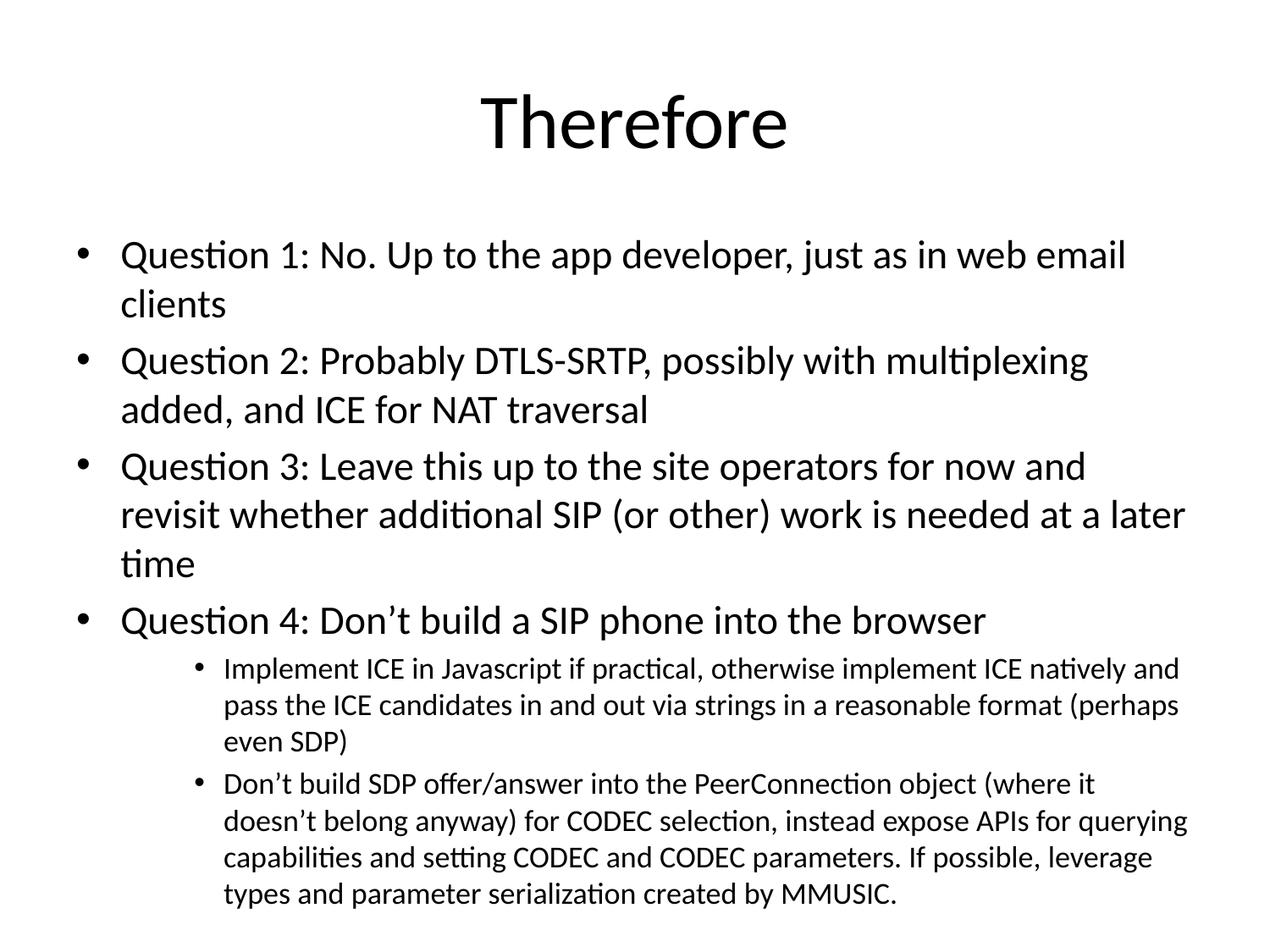

# Therefore
Question 1: No. Up to the app developer, just as in web email clients
Question 2: Probably DTLS-SRTP, possibly with multiplexing added, and ICE for NAT traversal
Question 3: Leave this up to the site operators for now and revisit whether additional SIP (or other) work is needed at a later time
Question 4: Don’t build a SIP phone into the browser
Implement ICE in Javascript if practical, otherwise implement ICE natively and pass the ICE candidates in and out via strings in a reasonable format (perhaps even SDP)
Don’t build SDP offer/answer into the PeerConnection object (where it doesn’t belong anyway) for CODEC selection, instead expose APIs for querying capabilities and setting CODEC and CODEC parameters. If possible, leverage types and parameter serialization created by MMUSIC.